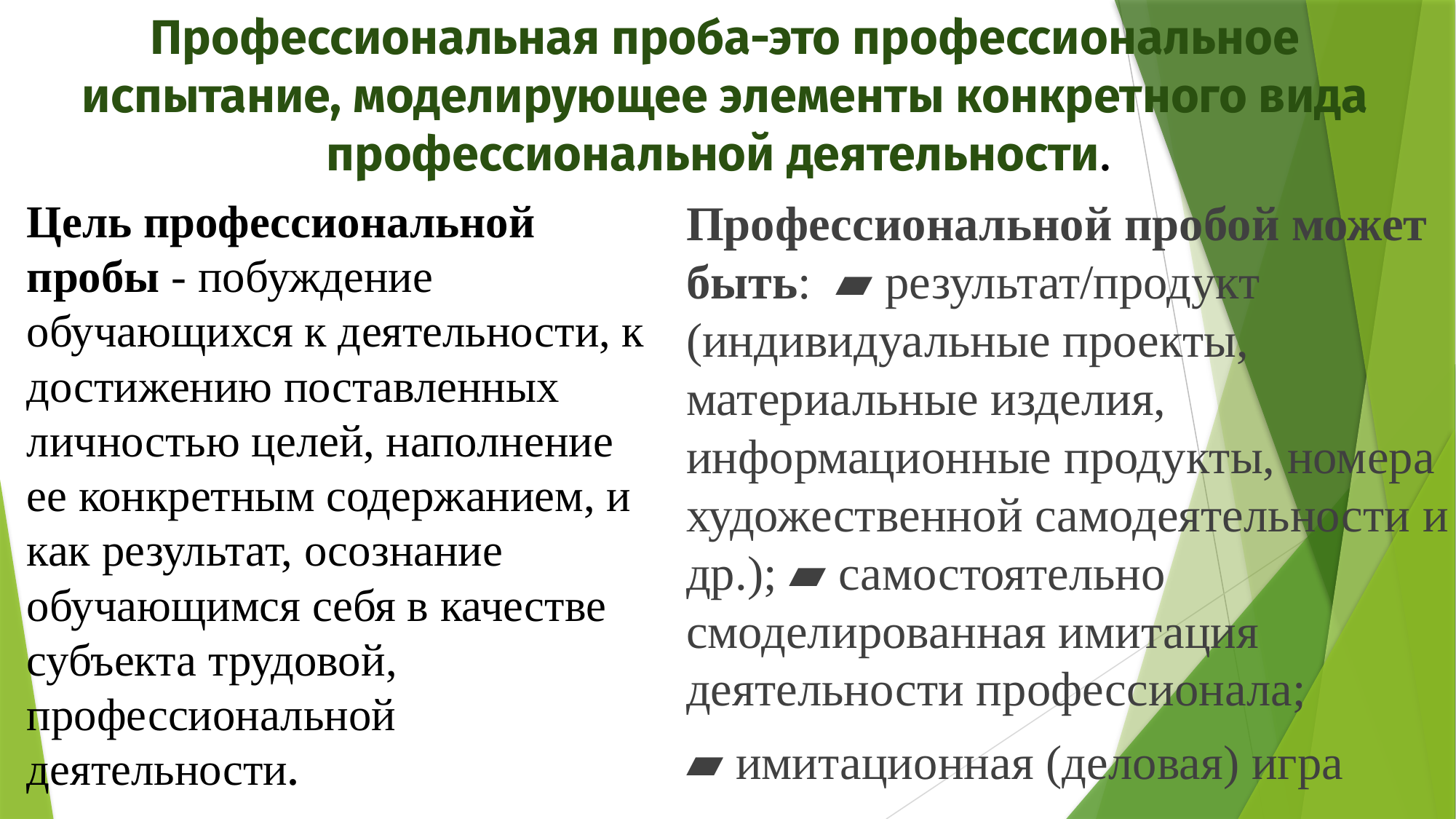

# Профессиональная проба-это профессиональное испытание, моделирующее элементы конкретного вида профессиональной деятельности.
Цель профессиональной пробы - побуждение обучающихся к деятельности, к достижению поставленных личностью целей, наполнение ее конкретным содержанием, и как результат, осознание обучающимся себя в качестве субъекта трудовой, профессиональной деятельности.

Профессиональной пробой может быть:  ▰ результат/продукт (индивидуальные проекты, материальные изделия, информационные продукты, номера художественной самодеятельности и др.); ▰ самостоятельно смоделированная имитация деятельности профессионала;
▰ имитационная (деловая) игра